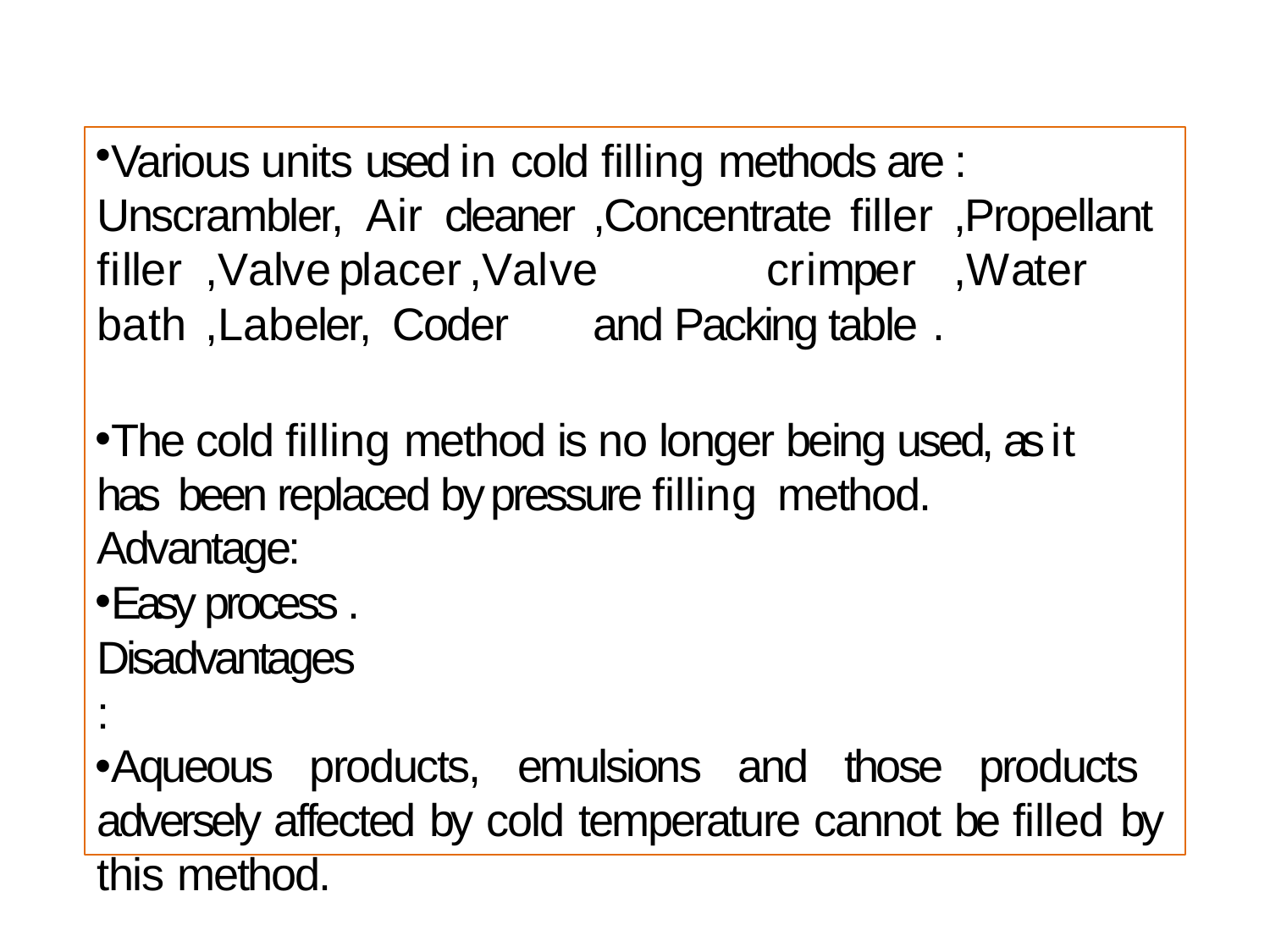

Various units used in cold filling methods are :  Unscrambler,	Air	cleaner	,Concentrate	filler	,Propellant  filler	,Valve	placer	,Valve		crimper	,Water	bath	,Labeler,  Coder	and Packing table .

The cold filling method is no longer being used, as it has  been replaced by pressure filling method.
Advantage:
Easy process .  Disadvantages :
Aqueous products, emulsions and those products  adversely affected by cold temperature cannot be filled by  this method.